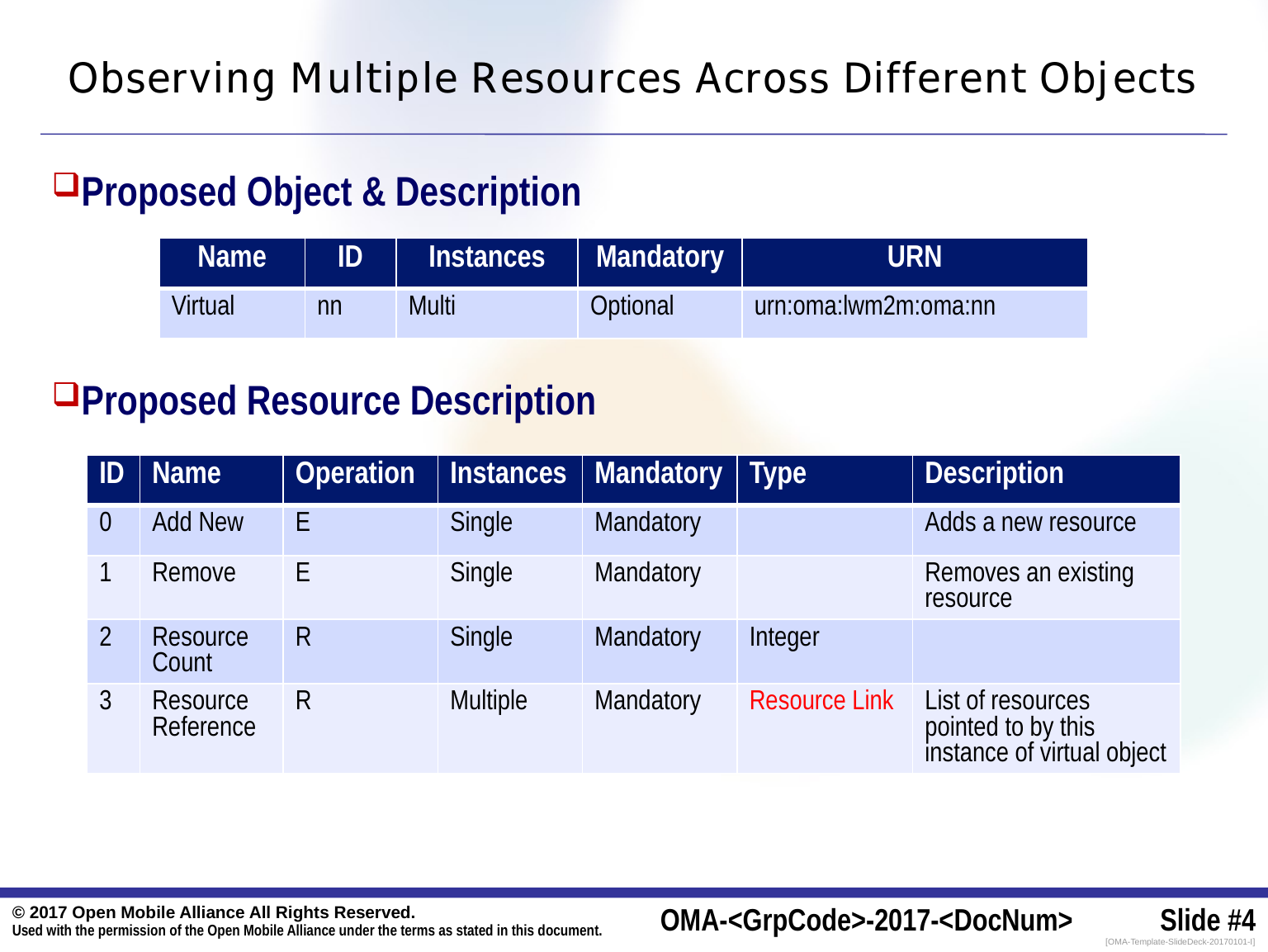

# Observing Multiple Resources Across Different Objects
Proposed Object & Description

Proposed Resource Description

| Name | ID | Instances | Mandatory | URN |
| --- | --- | --- | --- | --- |
| Virtual | nn | Multi | Optional | urn:oma:lwm2m:oma:nn |
| ID | Name | Operation | Instances | Mandatory | Type | Description |
| --- | --- | --- | --- | --- | --- | --- |
| 0 | Add New | E | Single | Mandatory |  | Adds a new resource |
| 1 | Remove | E | Single | Mandatory |  | Removes an existing resource |
| 2 | Resource Count | R | Single | Mandatory | Integer |  |
| 3 | Resource Reference | R | Multiple | Mandatory | Resource Link | List of resources pointed to by this instance of virtual object |